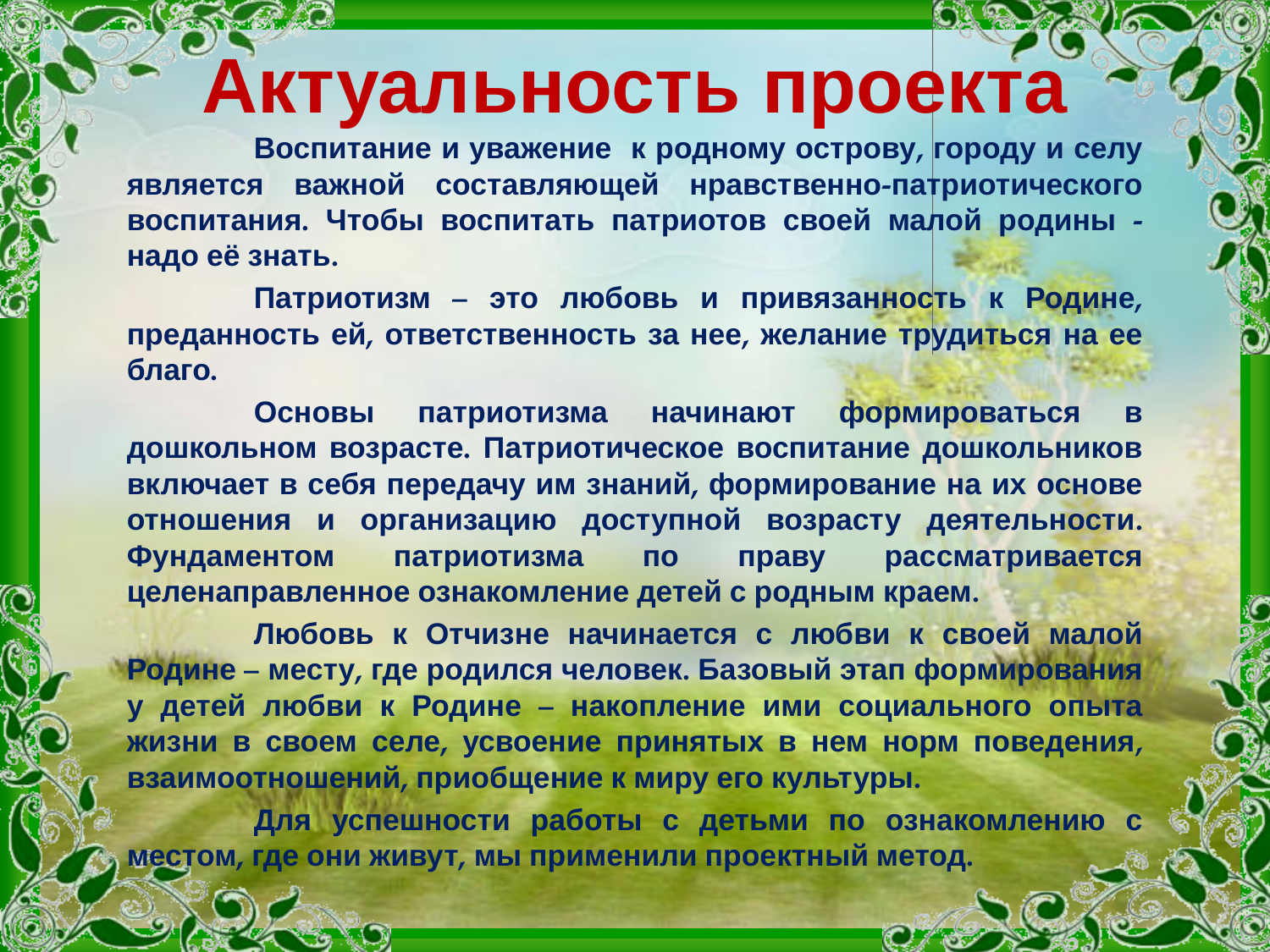

# Актуальность проекта
	Воспитание и уважение  к родному острову, городу и селу является важной составляющей нравственно-патриотического воспитания. Чтобы воспитать патриотов своей малой родины - надо её знать.
	Патриотизм – это любовь и привязанность к Родине, преданность ей, ответственность за нее, желание трудиться на ее благо.
	Основы патриотизма начинают формироваться в дошкольном возрасте. Патриотическое воспитание дошкольников включает в себя передачу им знаний, формирование на их основе отношения и организацию доступной возрасту деятельности. Фундаментом патриотизма по праву рассматривается целенаправленное ознакомление детей с родным краем.
	Любовь к Отчизне начинается с любви к своей малой Родине – месту, где родился человек. Базовый этап формирования у детей любви к Родине – накопление ими социального опыта жизни в своем селе, усвоение принятых в нем норм поведения, взаимоотношений, приобщение к миру его культуры.
	Для успешности работы с детьми по ознакомлению с местом, где они живут, мы применили проектный метод.